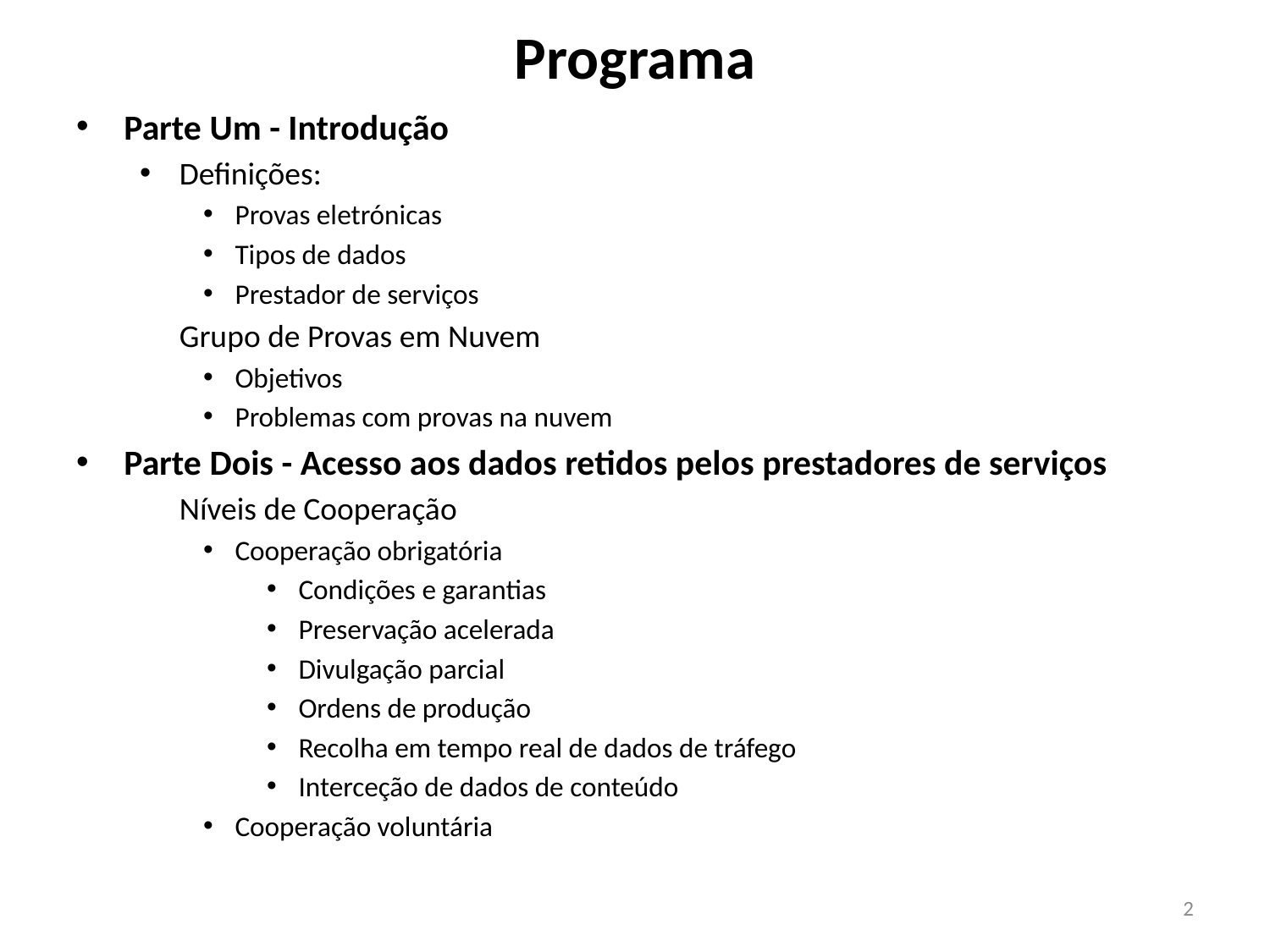

# Programa
Parte Um - Introdução
Definições:
Provas eletrónicas
Tipos de dados
Prestador de serviços
Grupo de Provas em Nuvem
Objetivos
Problemas com provas na nuvem
Parte Dois - Acesso aos dados retidos pelos prestadores de serviços
Níveis de Cooperação
Cooperação obrigatória
Condições e garantias
Preservação acelerada
Divulgação parcial
Ordens de produção
Recolha em tempo real de dados de tráfego
Interceção de dados de conteúdo
Cooperação voluntária
2